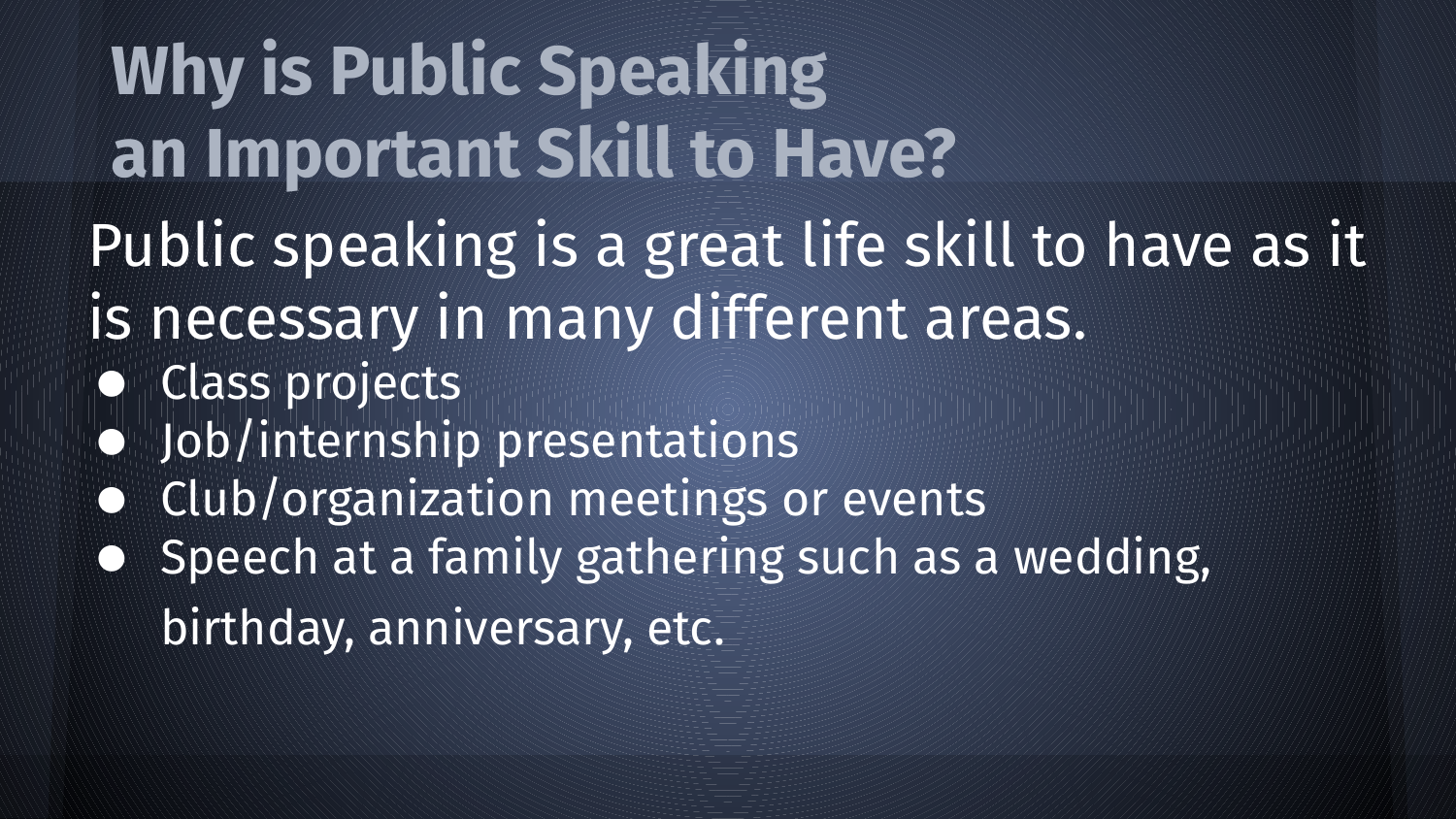

# Why is Public Speaking
an Important Skill to Have?
Public speaking is a great life skill to have as it is necessary in many different areas.
Class projects
Job/internship presentations
Club/organization meetings or events
Speech at a family gathering such as a wedding, birthday, anniversary, etc.